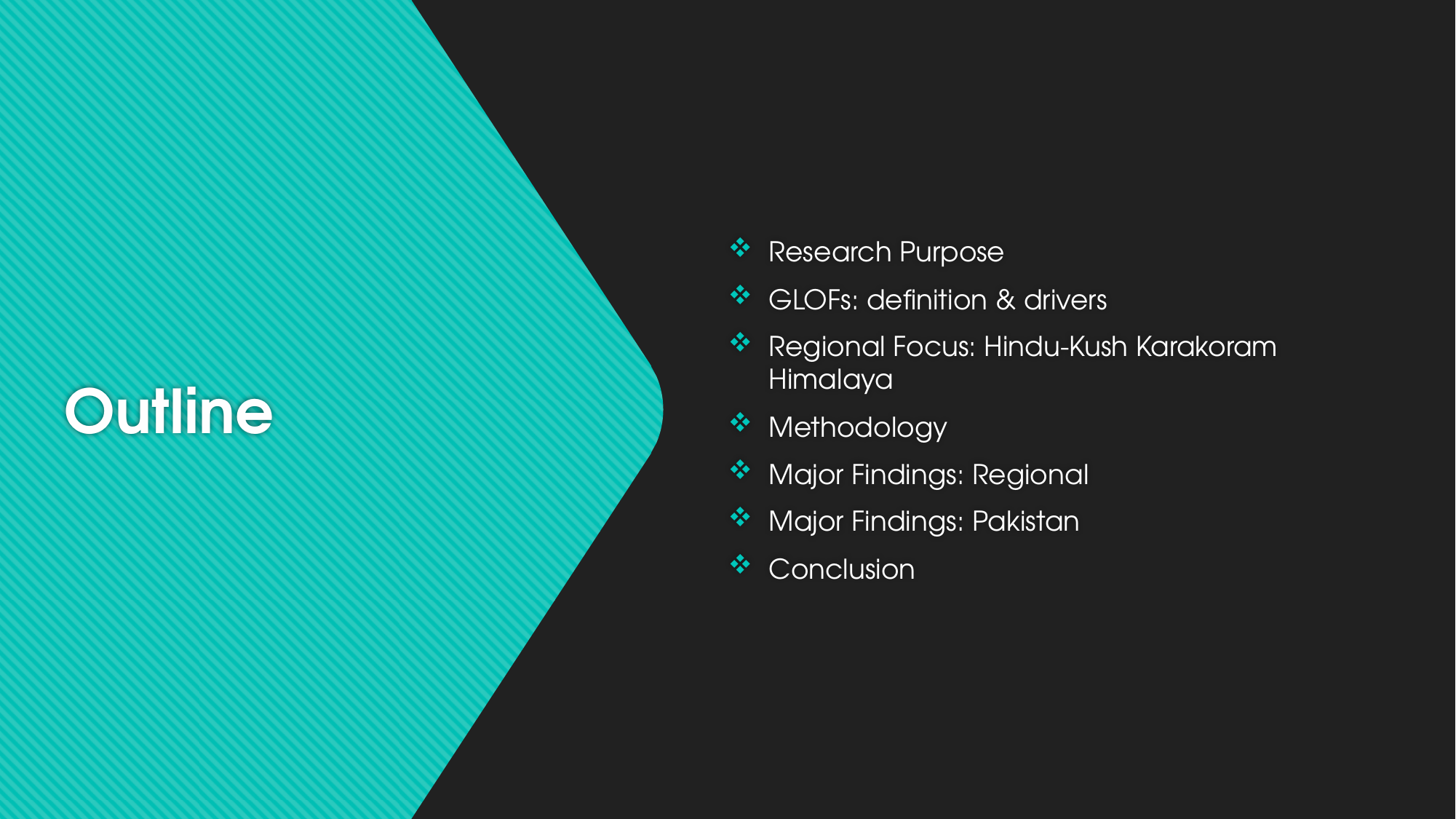

Research Purpose
GLOFs: definition & drivers
Regional Focus: Hindu-Kush Karakoram Himalaya
Methodology
Major Findings: Regional
Major Findings: Pakistan
Conclusion
# Outline